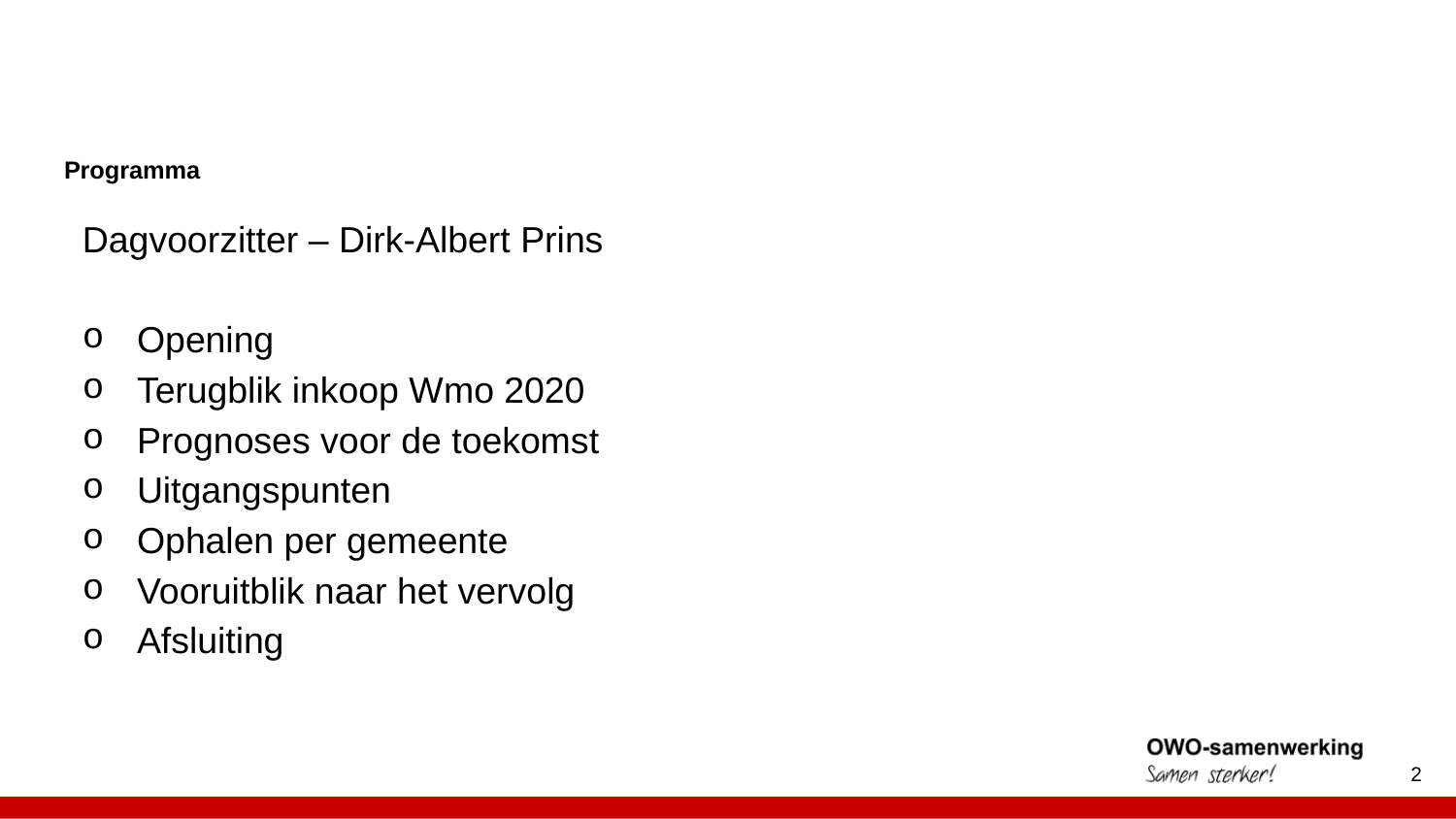

# Programma
Dagvoorzitter – Dirk-Albert Prins

Opening
Terugblik inkoop Wmo 2020
Prognoses voor de toekomst
Uitgangspunten
Ophalen per gemeente
Vooruitblik naar het vervolg
Afsluiting

2